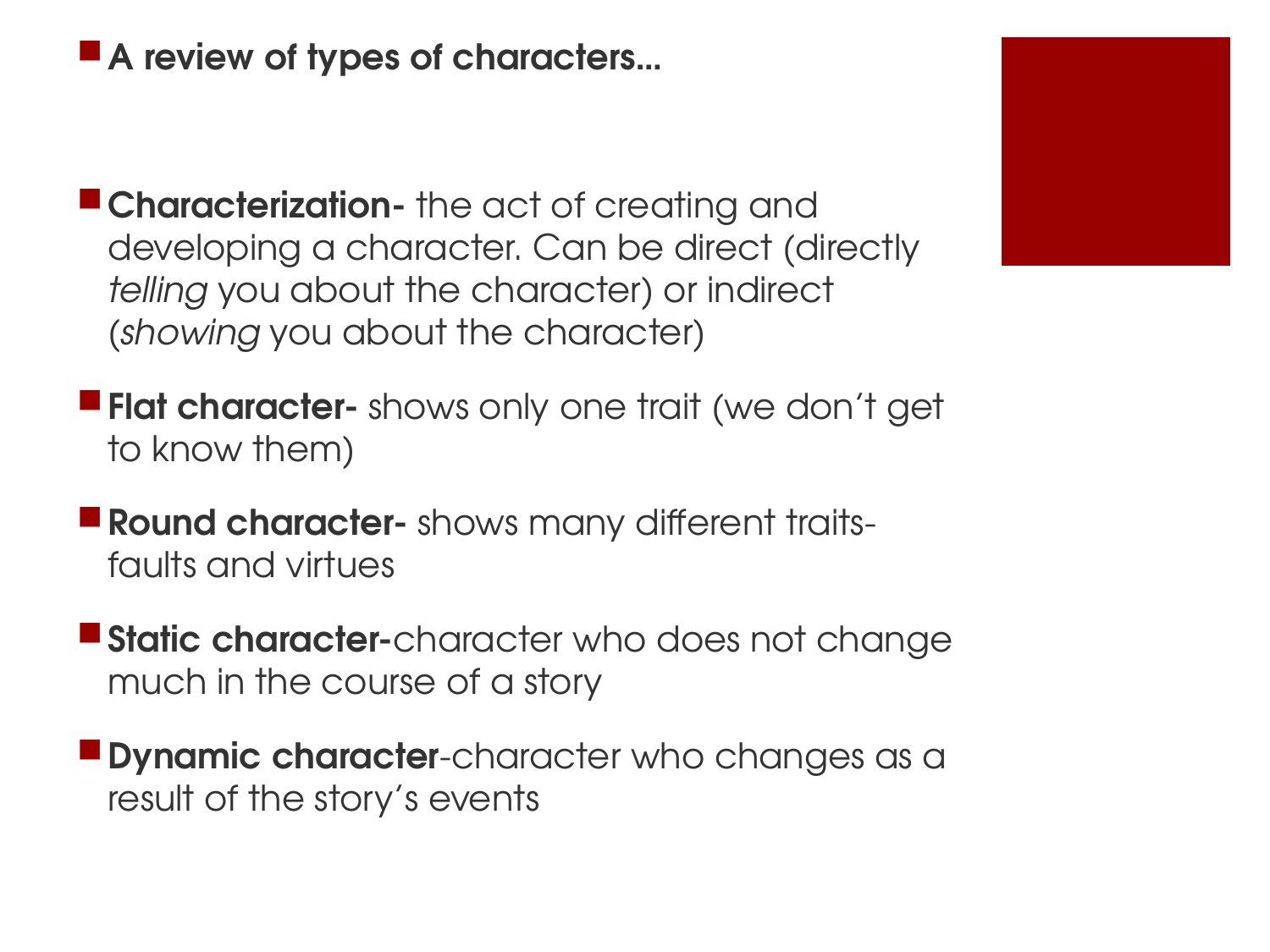

A review of types of characters…

Characterization- the act of creating and developing a character. Can be direct (directly telling you about the character) or indirect (showing you about the character)
Flat character- shows only one trait (we don’t get to know them)
Round character- shows many different traits- faults and virtues
Static character-character who does not change much in the course of a story
Dynamic character-character who changes as a result of the story’s events